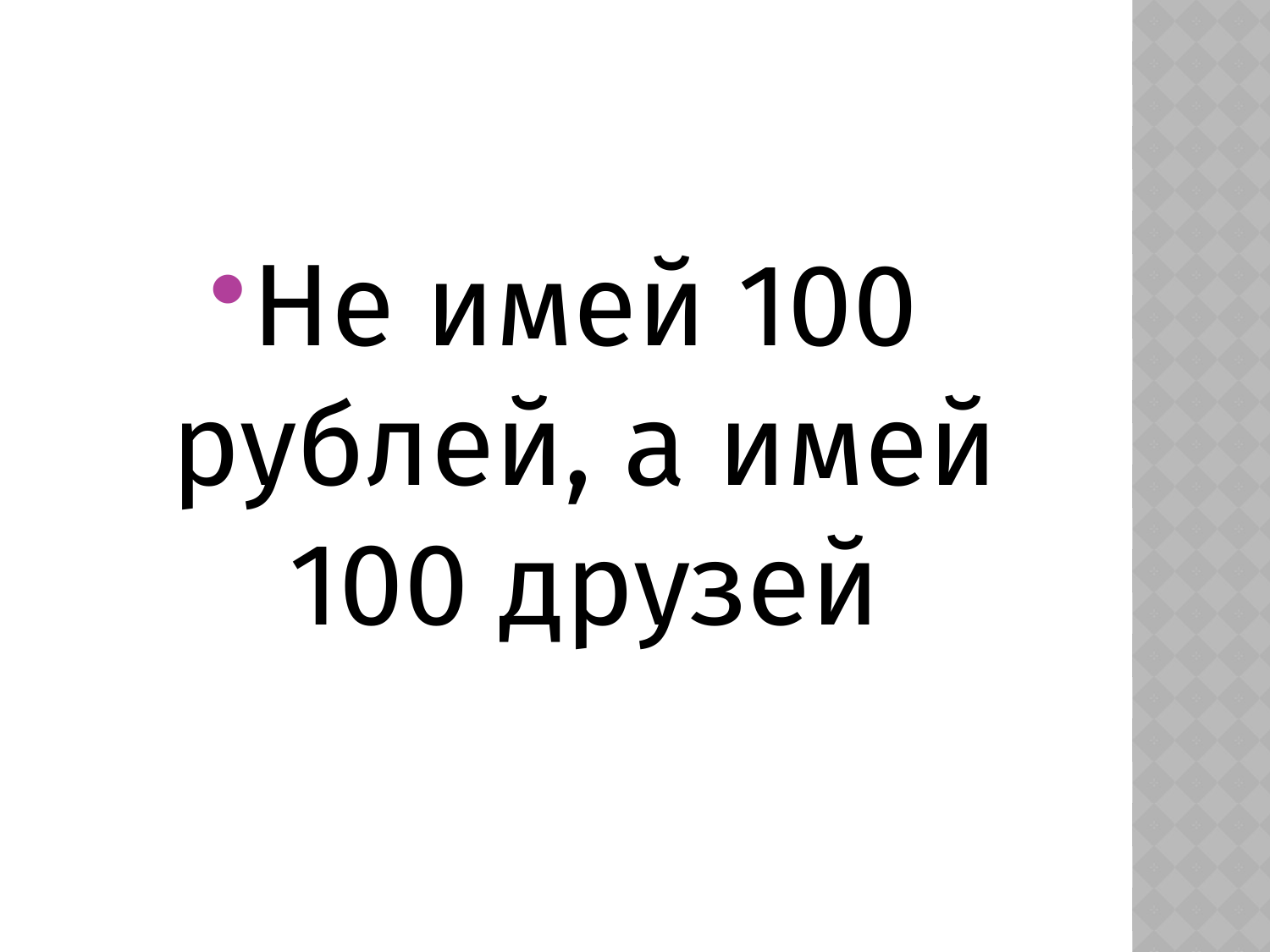

#
Не имей 100 рублей, а имей 100 друзей